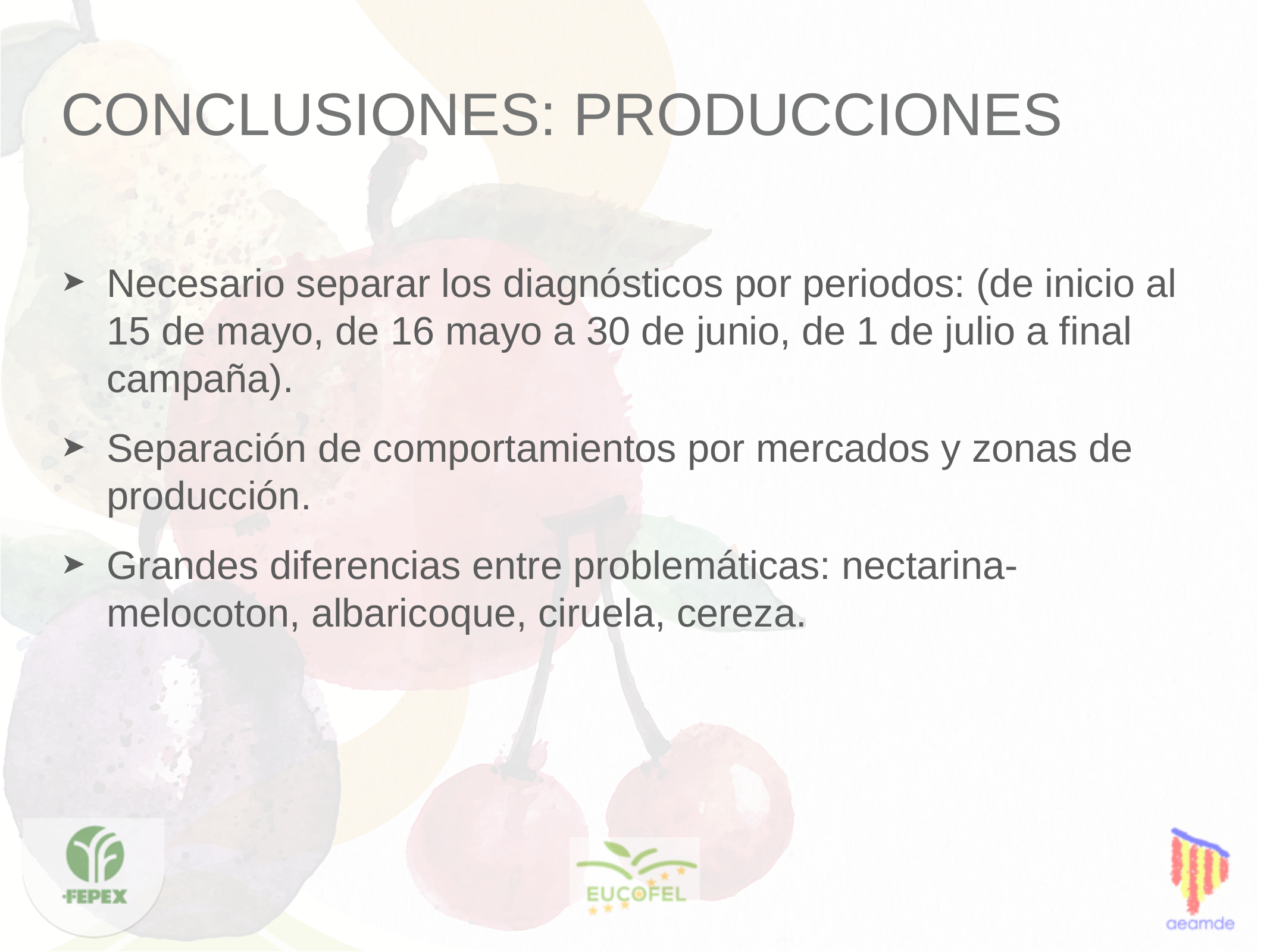

# conclusiones: producciones

Necesario separar los diagnósticos por periodos: (de inicio al 15 de mayo, de 16 mayo a 30 de junio, de 1 de julio a final campaña).
Separación de comportamientos por mercados y zonas de producción.
Grandes diferencias entre problemáticas: nectarina-melocoton, albaricoque, ciruela, cereza.